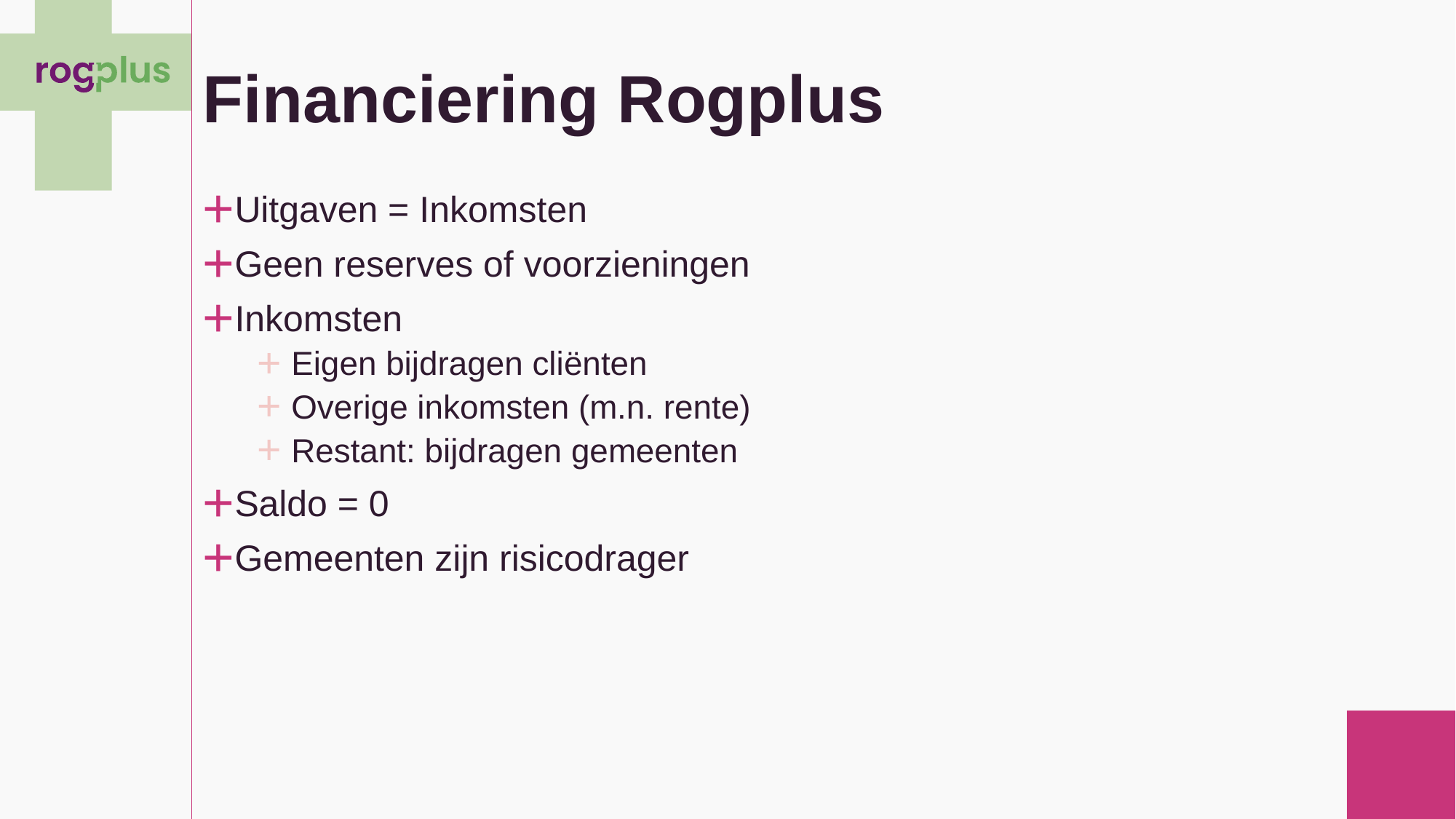

# Financiering Rogplus
Uitgaven = Inkomsten
Geen reserves of voorzieningen
Inkomsten
Eigen bijdragen cliënten
Overige inkomsten (m.n. rente)
Restant: bijdragen gemeenten
Saldo = 0
Gemeenten zijn risicodrager